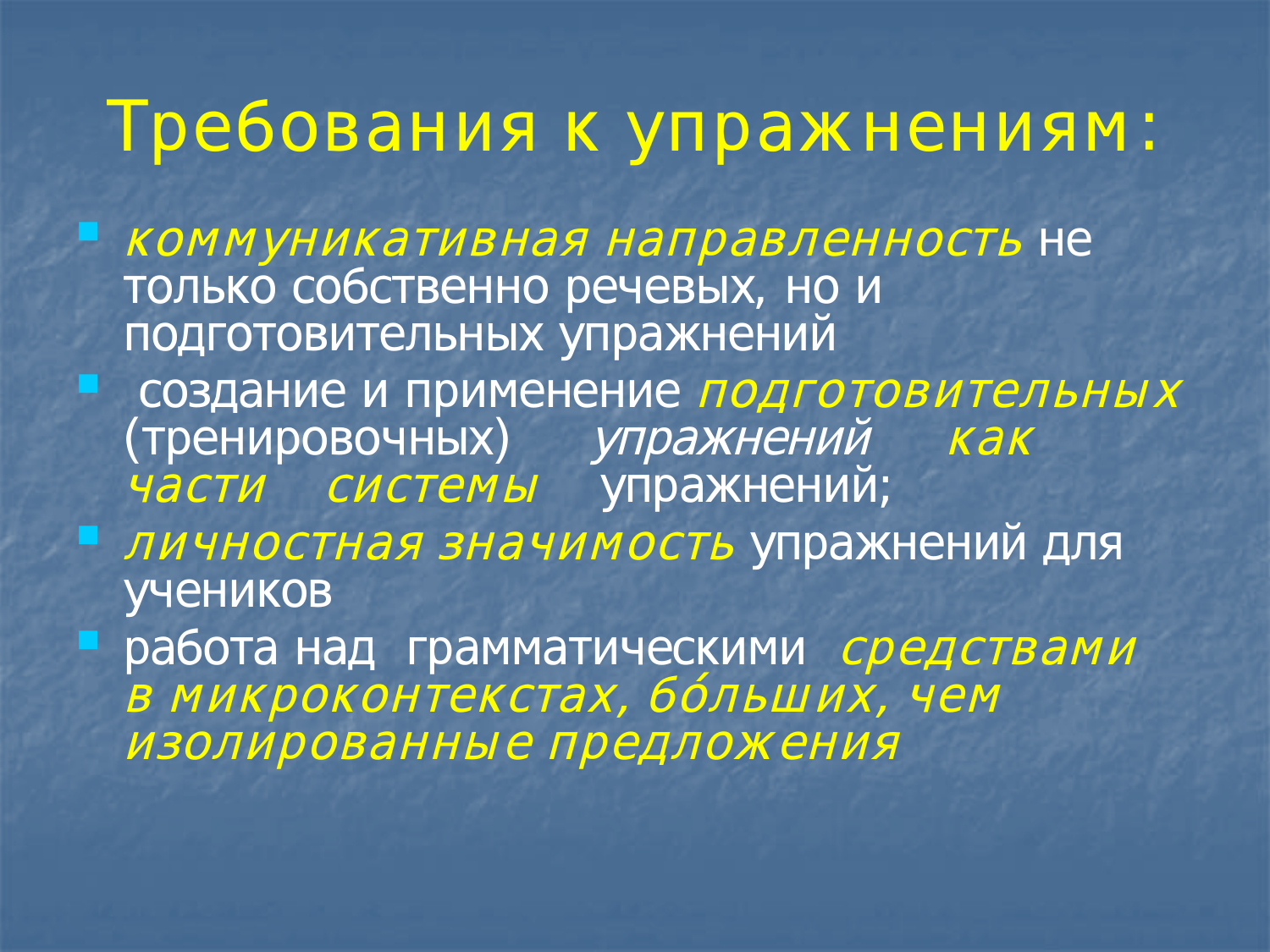

# Требования к упражнениям:
коммуникативная направленность не только собственно речевых, но и подготовительных упражнений
 создание и применение подготовительных (тренировочных)     упражнений     как    части    системы    упражнений;
личностная значимость упражнений для учеников
работа над  грамматическими  средствами  в микроконтекстах, бóльших, чем изолированные предложения